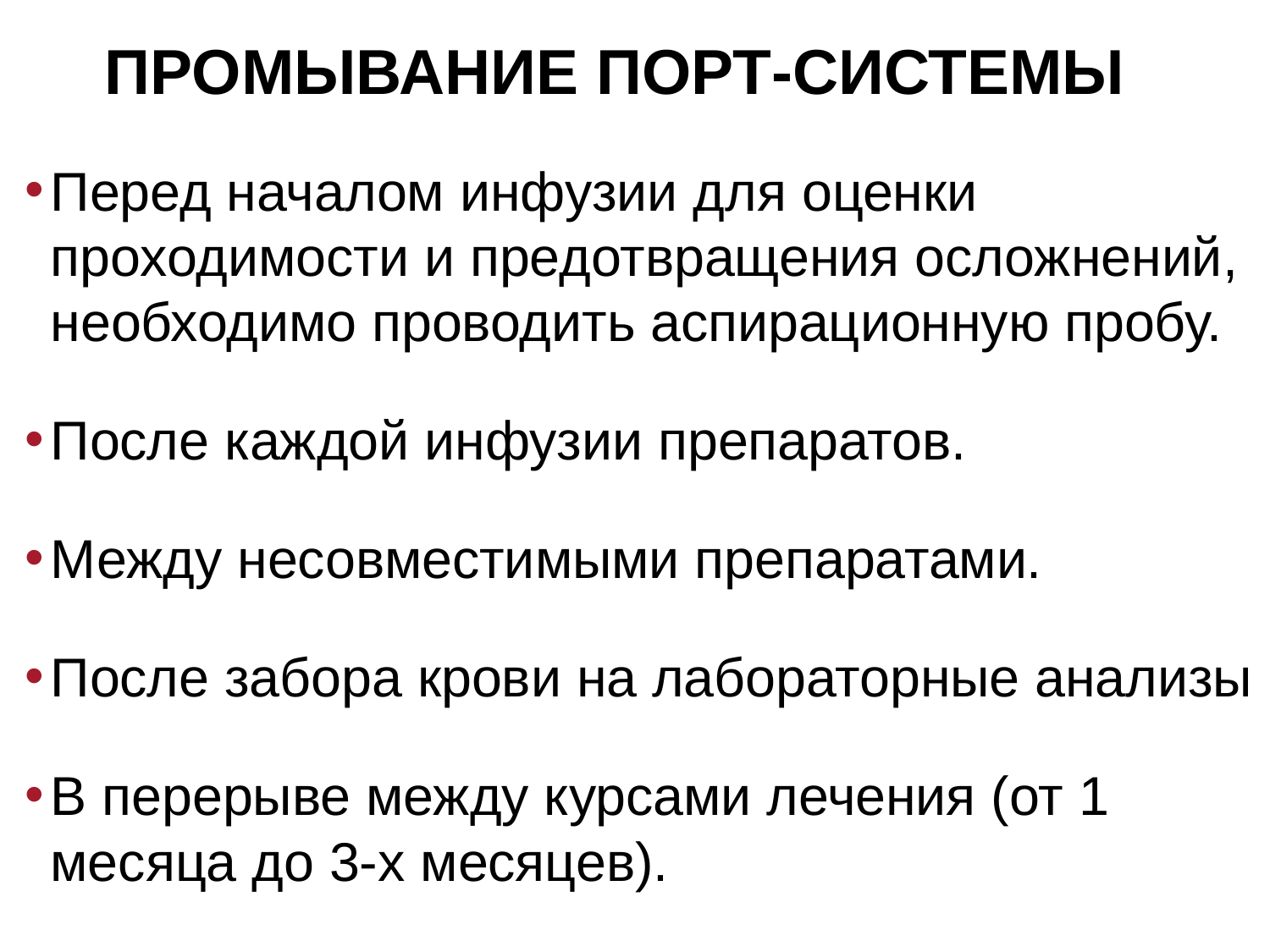

# Промывание порт-системы
Перед началом инфузии для оценки проходимости и предотвращения осложнений, необходимо проводить аспирационную пробу.
После каждой инфузии препаратов.
Между несовместимыми препаратами.
После забора крови на лабораторные анализы
В перерыве между курсами лечения (от 1 месяца до 3-х месяцев).